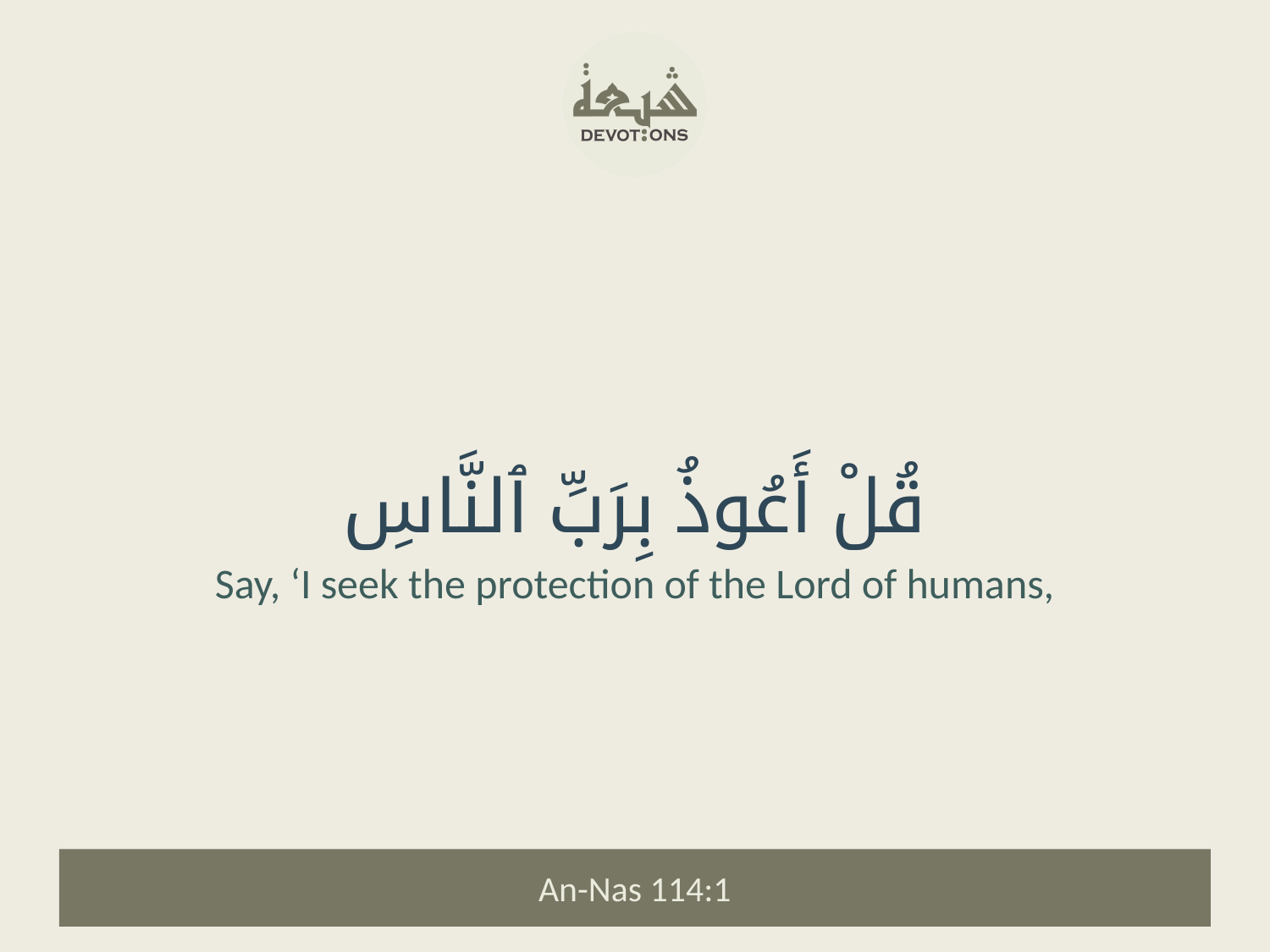

قُلْ أَعُوذُ بِرَبِّ ٱلنَّاسِ
Say, ‘I seek the protection of the Lord of humans,
An-Nas 114:1